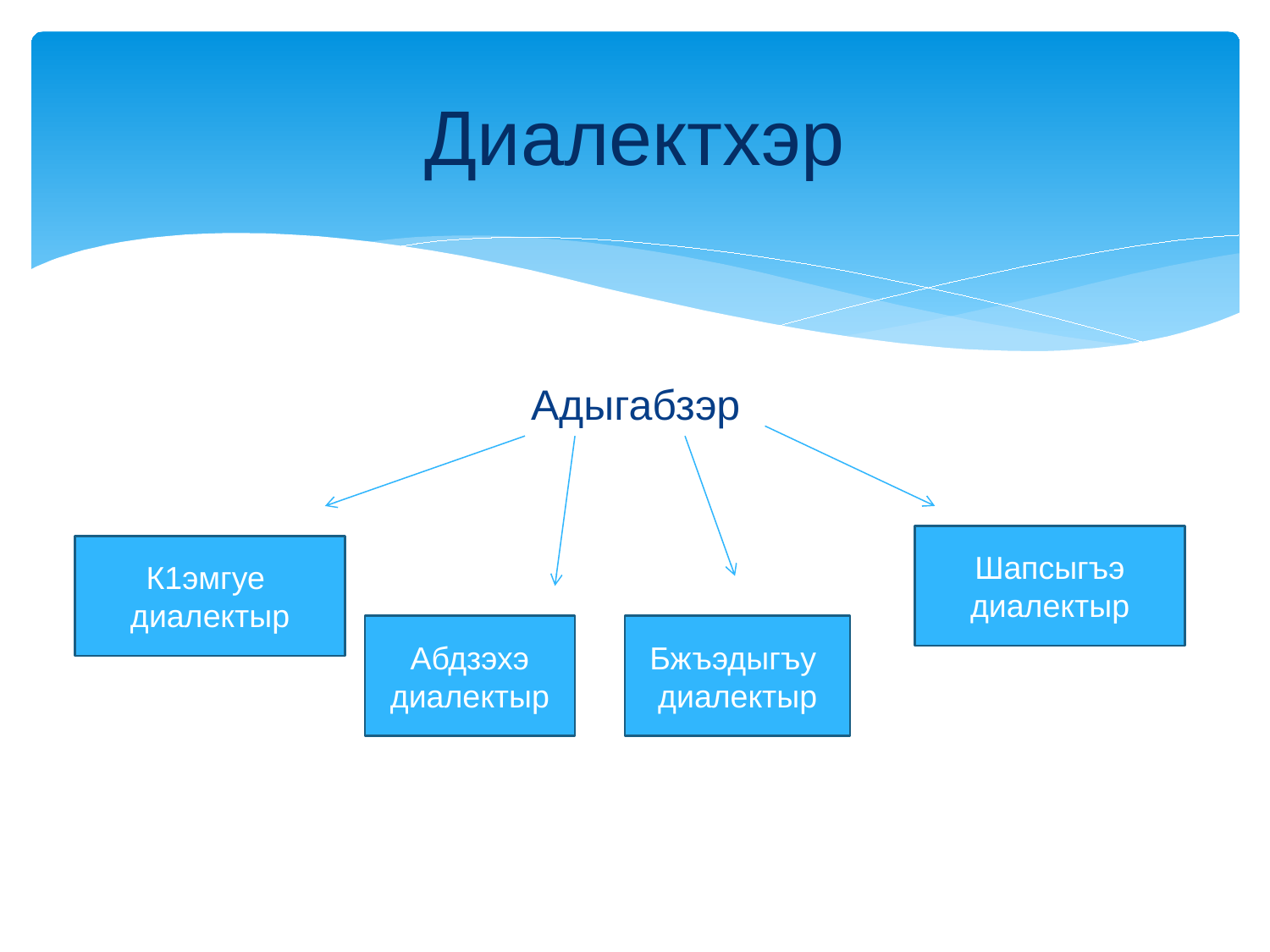

# Диалектхэр
Адыгабзэр

Шапсыгъэ
диалектыр
К1эмгуе
диалектыр
Абдзэхэ
диалектыр
Бжъэдыгъу
диалектыр